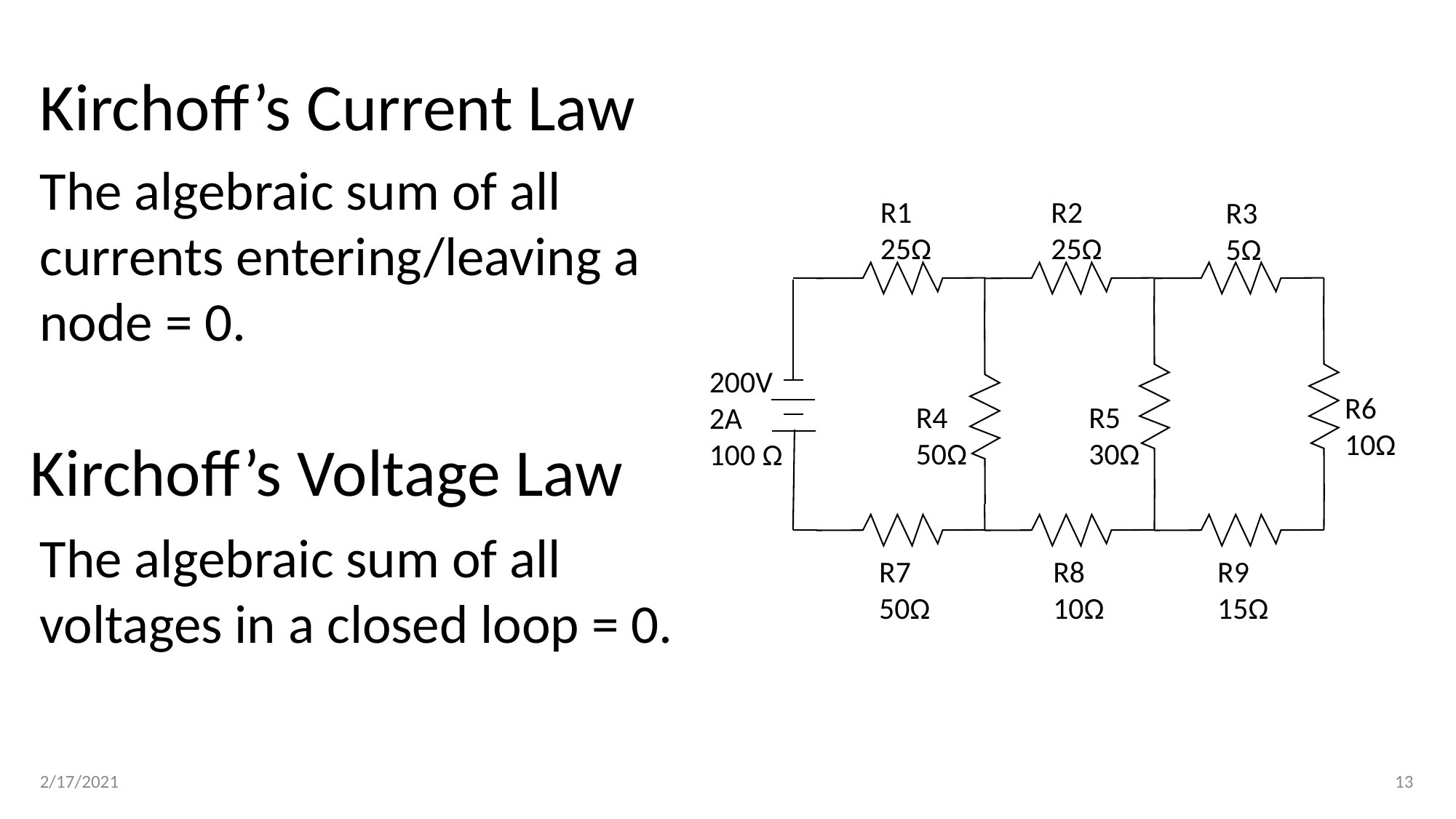

# Kirchoff’s Current Law
The algebraic sum of all currents entering/leaving a node = 0.
R1
25Ω
R2
25Ω
R3
5Ω

200V
2A
100 Ω
R6
10Ω
R5
30Ω
R4
50Ω
R7
50Ω
R9
15Ω
R8
10Ω
Kirchoff’s Voltage Law
The algebraic sum of all voltages in a closed loop = 0.
2/17/2021
13